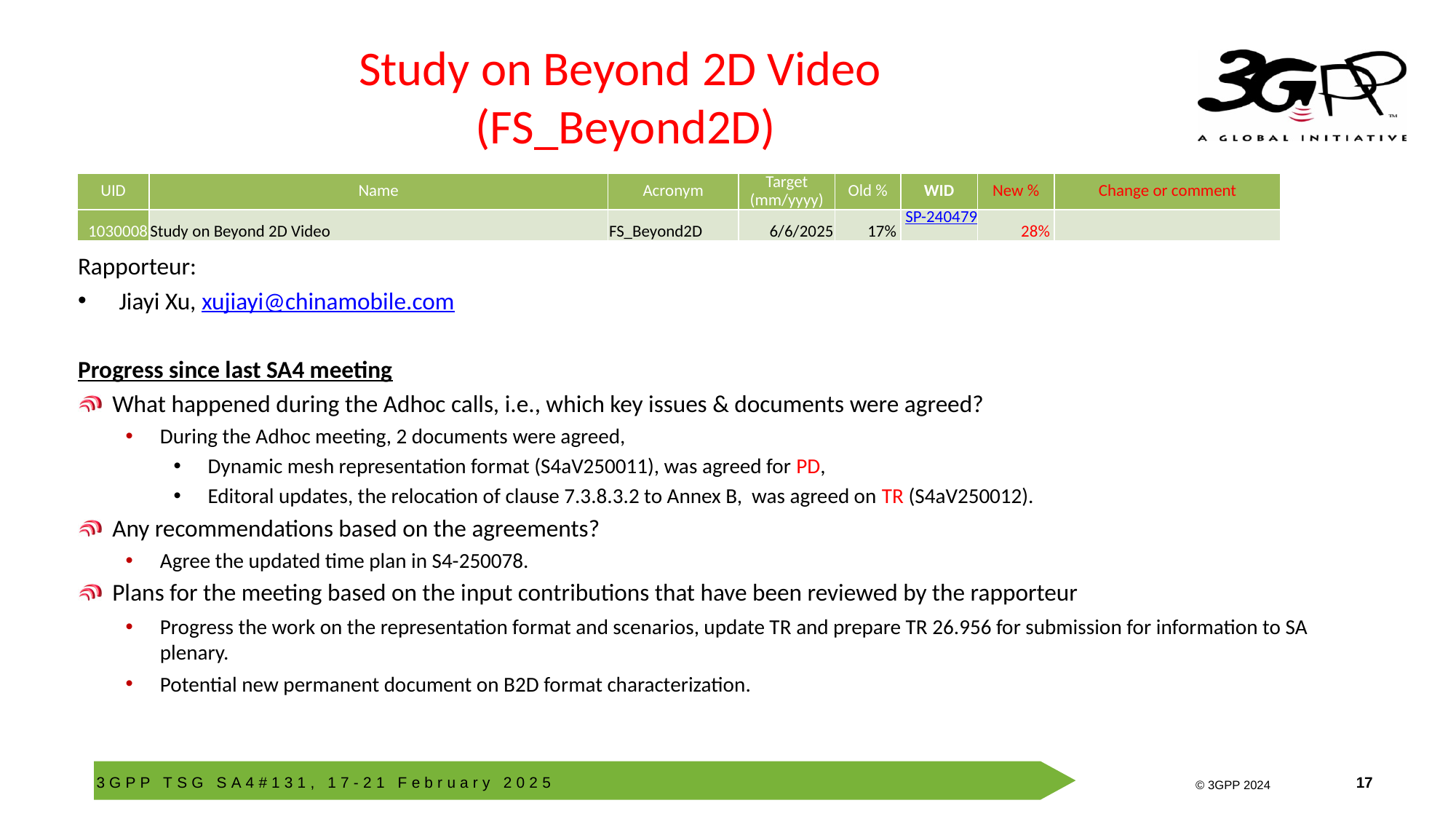

# Study on Beyond 2D Video (FS_Beyond2D)
| UID | Name | Acronym | Target (mm/yyyy) | Old % | WID | New % | Change or comment |
| --- | --- | --- | --- | --- | --- | --- | --- |
| 1030008 | Study on Beyond 2D Video | FS\_Beyond2D | 6/6/2025 | 17% | SP-240479 | 28% |  |
Rapporteur:
Jiayi Xu, xujiayi@chinamobile.com

Progress since last SA4 meeting
What happened during the Adhoc calls, i.e., which key issues & documents were agreed?
During the Adhoc meeting, 2 documents were agreed,
Dynamic mesh representation format (S4aV250011), was agreed for PD,
Editoral updates, the relocation of clause 7.3.8.3.2 to Annex B,  was agreed on TR (S4aV250012).
Any recommendations based on the agreements?
Agree the updated time plan in S4-250078.
Plans for the meeting based on the input contributions that have been reviewed by the rapporteur
Progress the work on the representation format and scenarios, update TR and prepare TR 26.956 for submission for information to SA plenary.
Potential new permanent document on B2D format characterization.